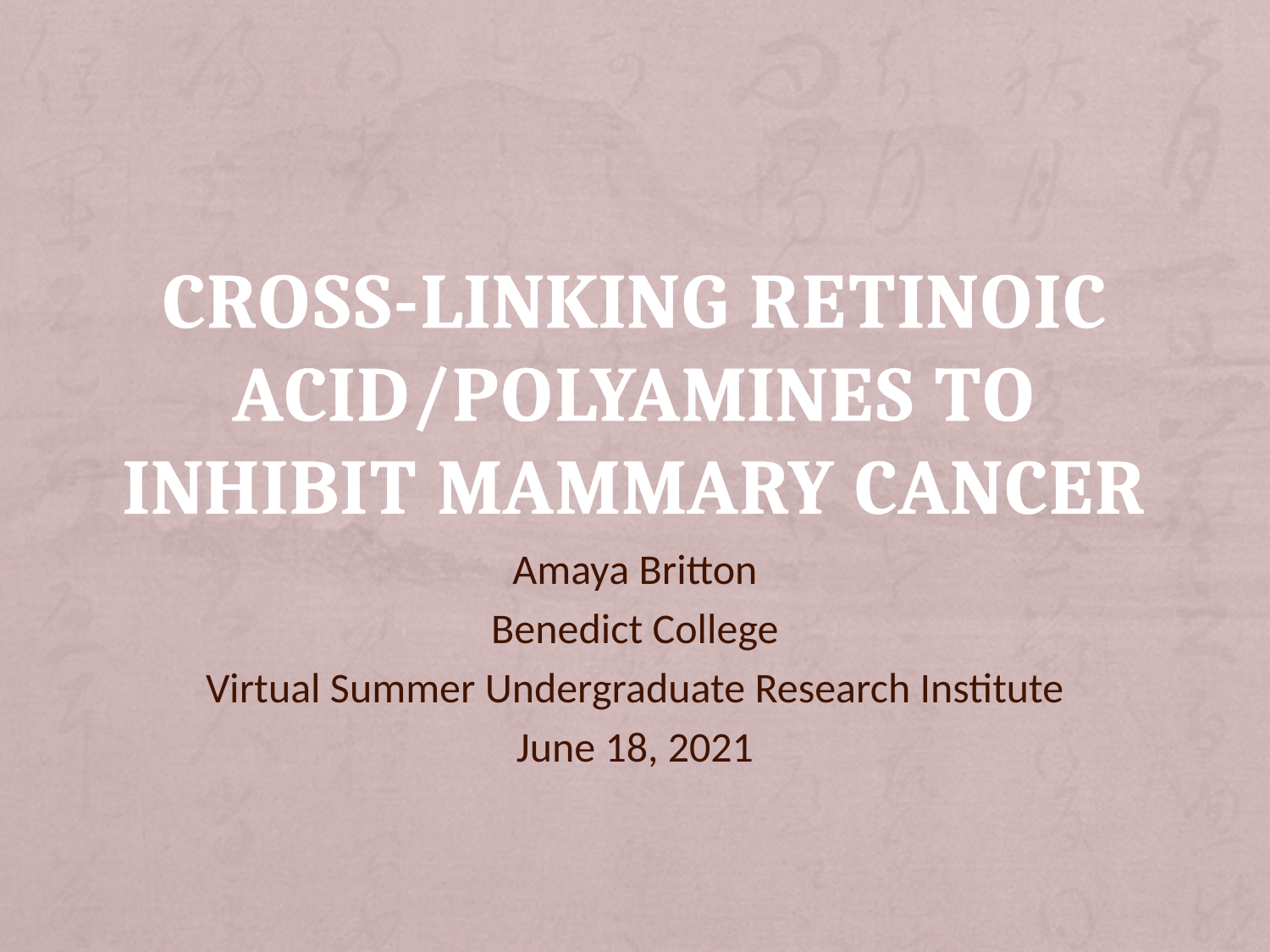

# Cross-linking retinoic acid/polyamines to inhibit mammary cancer
Amaya Britton
Benedict College
Virtual Summer Undergraduate Research Institute
June 18, 2021